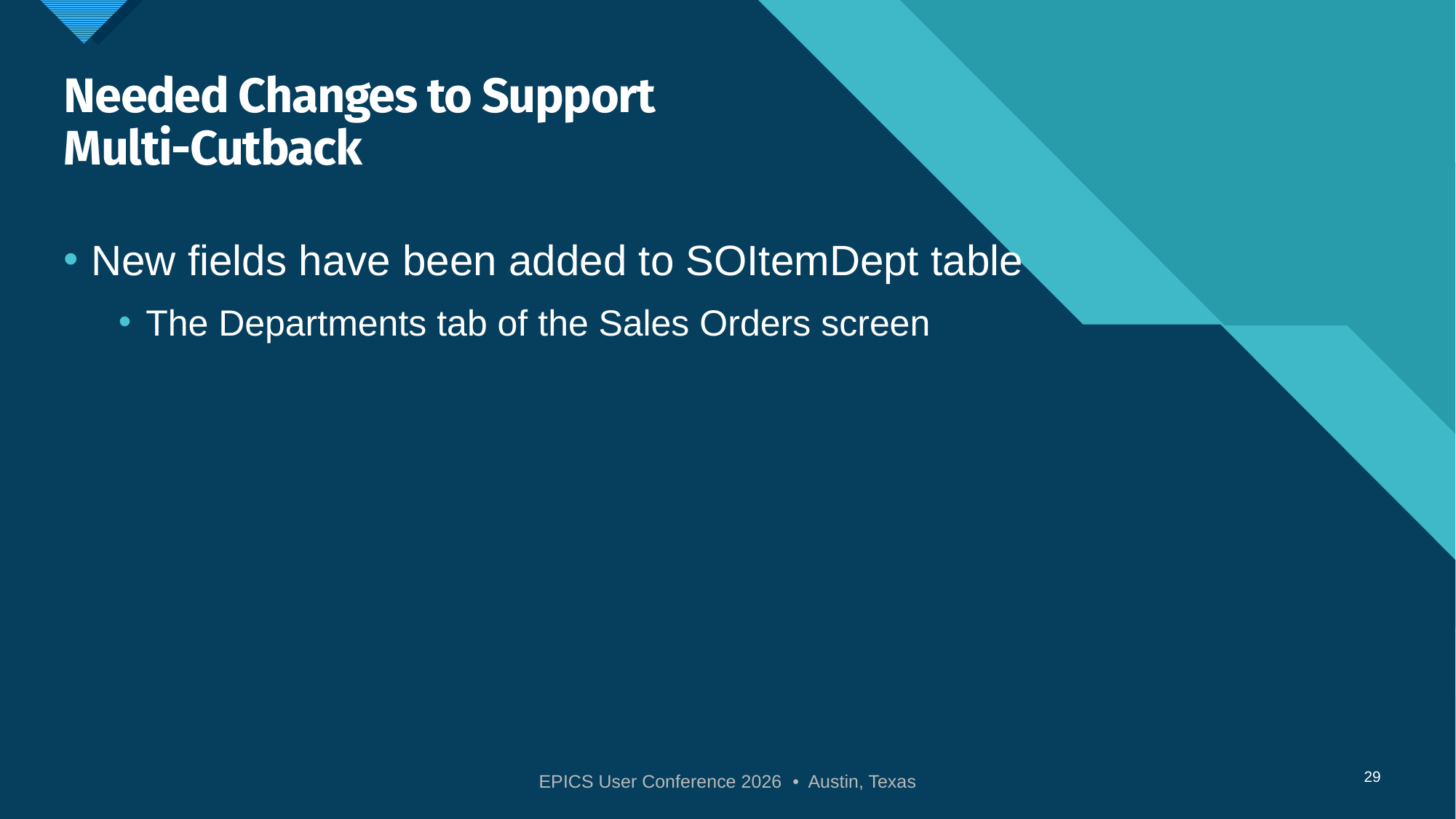

# Needed Changes to Support Multi-Cutback
New fields have been added to SOItemDept table
The Departments tab of the Sales Orders screen
29
EPICS User Conference 2026  •  Austin, Texas